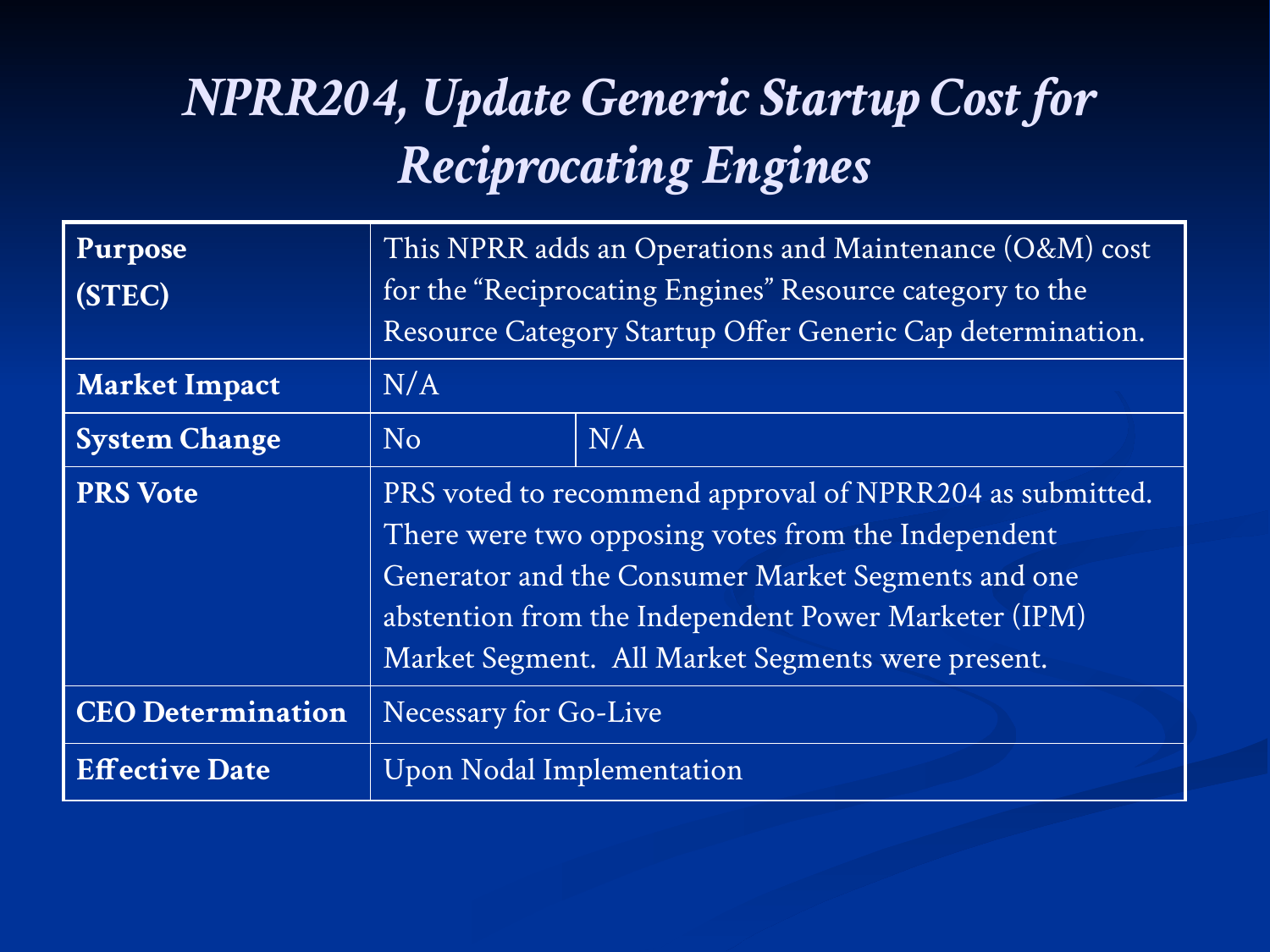

# NPRR204, Update Generic Startup Cost for Reciprocating Engines
| Purpose (STEC) | This NPRR adds an Operations and Maintenance (O&M) cost for the “Reciprocating Engines” Resource category to the Resource Category Startup Offer Generic Cap determination. |  |
| --- | --- | --- |
| Market Impact | N/A |  |
| System Change | No | N/A |
| PRS Vote | PRS voted to recommend approval of NPRR204 as submitted. There were two opposing votes from the Independent Generator and the Consumer Market Segments and one abstention from the Independent Power Marketer (IPM) Market Segment. All Market Segments were present. |  |
| CEO Determination | Necessary for Go-Live |  |
| Effective Date | Upon Nodal Implementation |  |